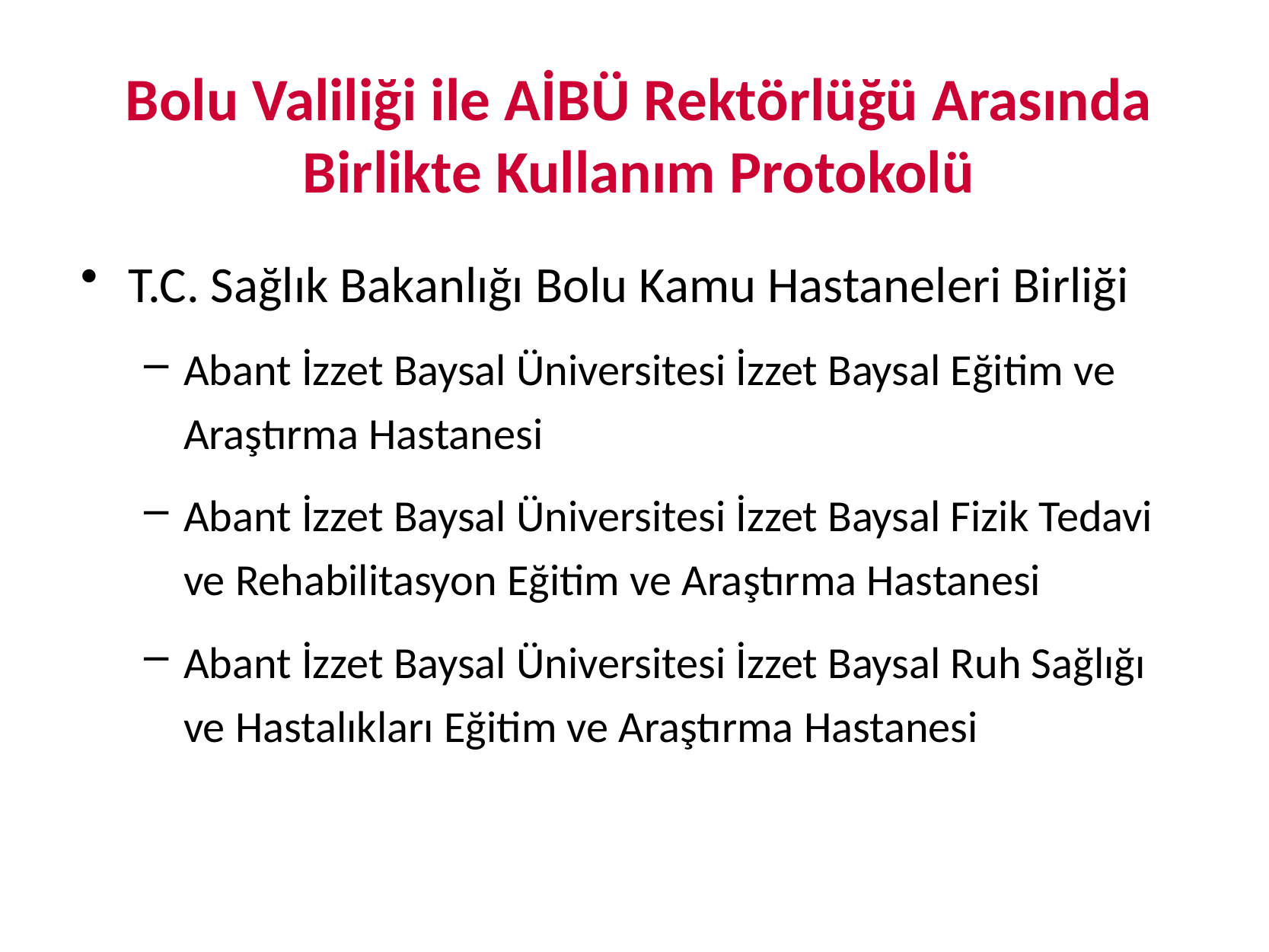

# Bolu Valiliği ile AİBÜ Rektörlüğü Arasında Birlikte Kullanım Protokolü
T.C. Sağlık Bakanlığı Bolu Kamu Hastaneleri Birliği
Abant İzzet Baysal Üniversitesi İzzet Baysal Eğitim ve Araştırma Hastanesi
Abant İzzet Baysal Üniversitesi İzzet Baysal Fizik Tedavi ve Rehabilitasyon Eğitim ve Araştırma Hastanesi
Abant İzzet Baysal Üniversitesi İzzet Baysal Ruh Sağlığı ve Hastalıkları Eğitim ve Araştırma Hastanesi